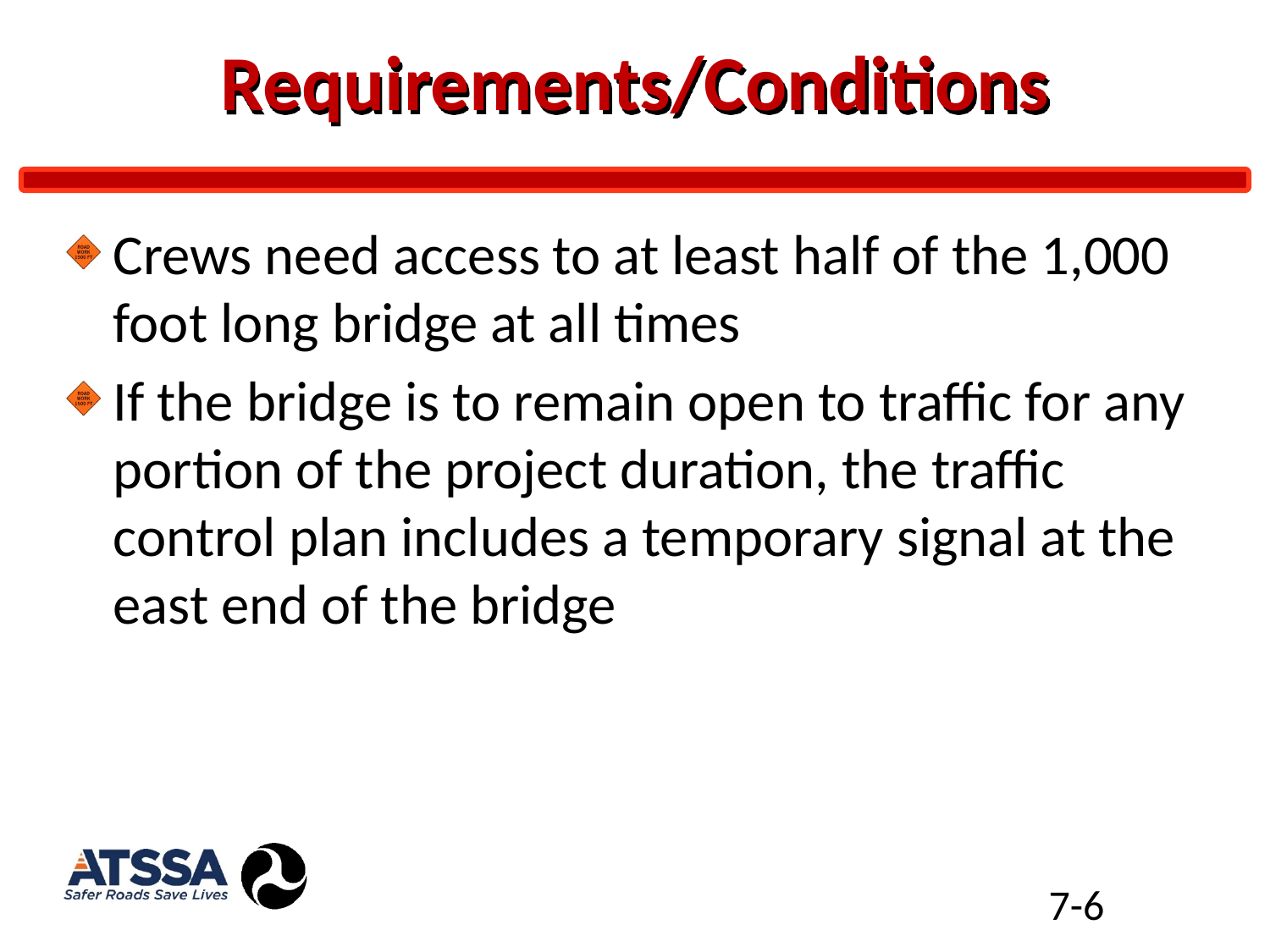

# Requirements/Conditions
Crews need access to at least half of the 1,000 foot long bridge at all times
If the bridge is to remain open to traffic for any portion of the project duration, the traffic control plan includes a temporary signal at the east end of the bridge